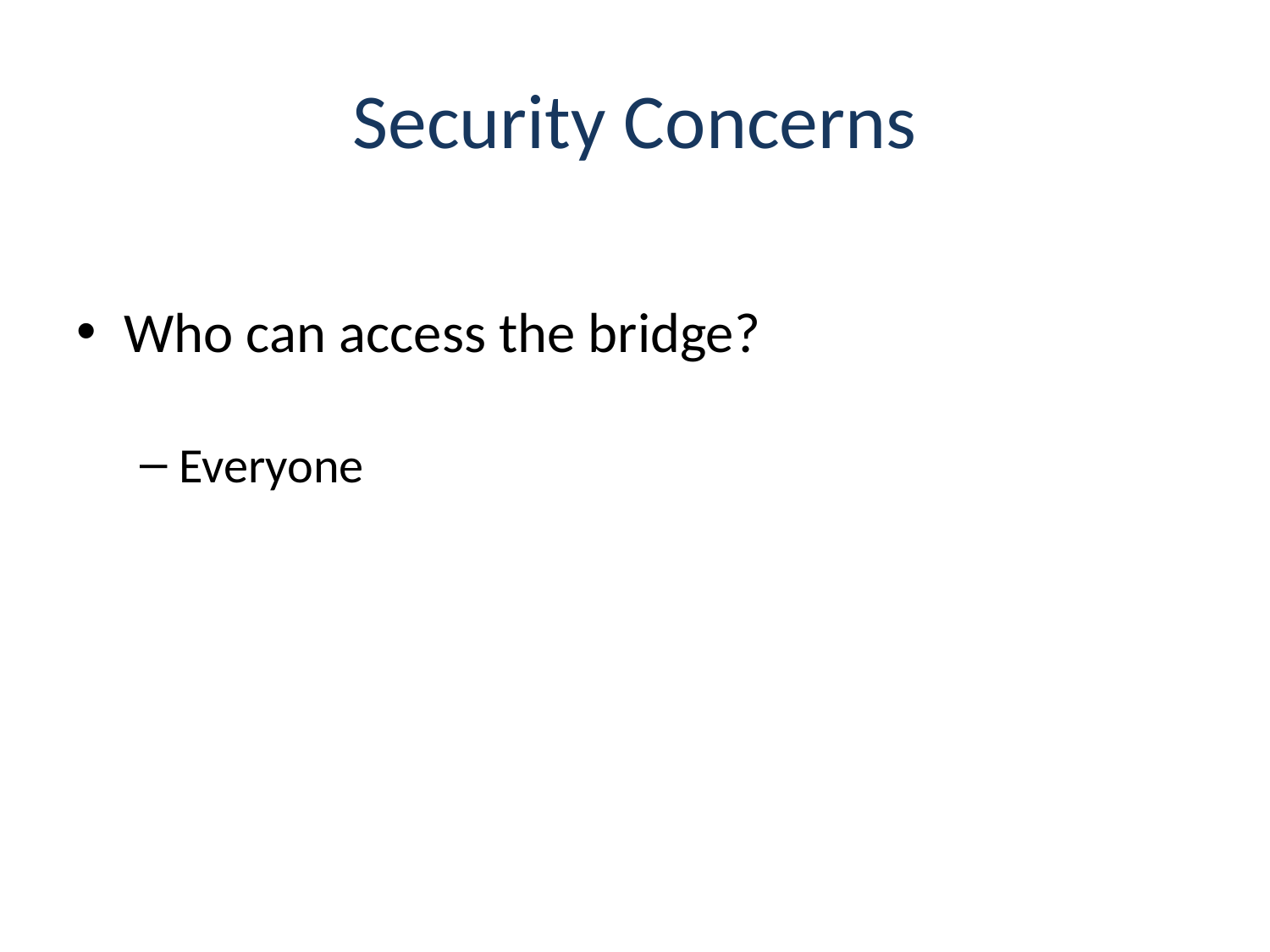

# Security Concerns
Who can access the bridge?
Everyone